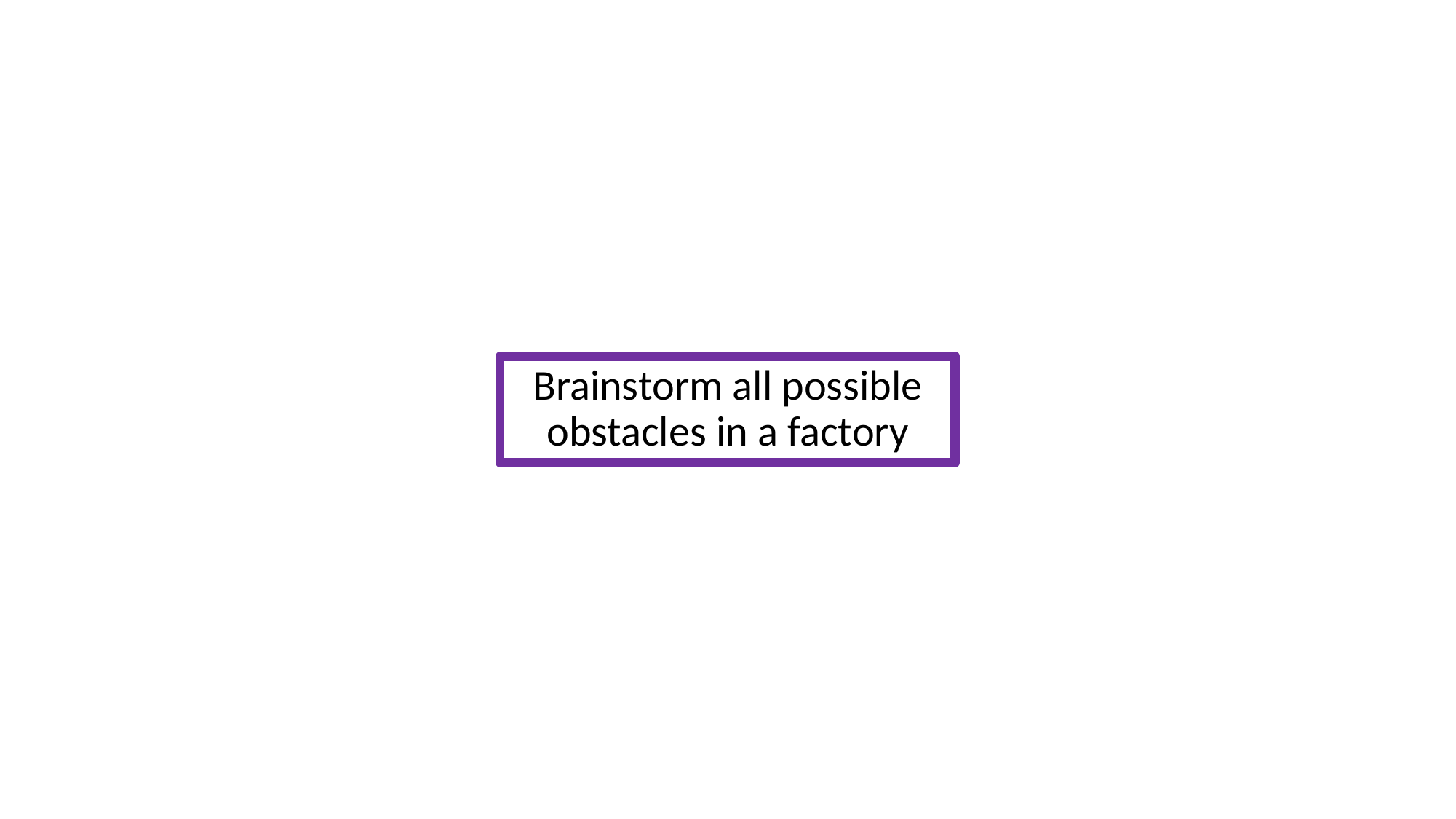

Brainstorm all possible obstacles in a factory